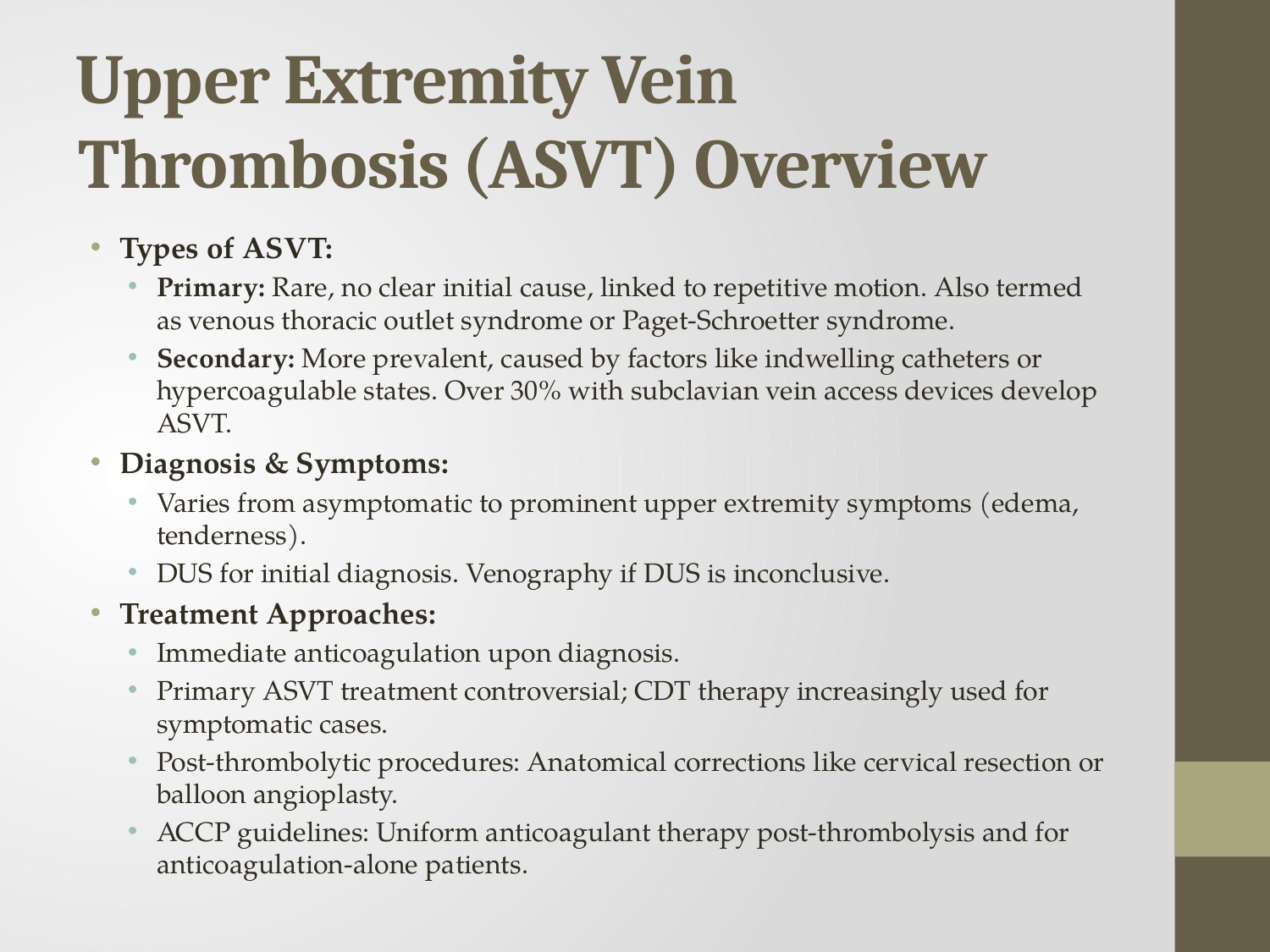

# Upper Extremity Vein Thrombosis (ASVT) Overview
Types of ASVT:
Primary: Rare, no clear initial cause, linked to repetitive motion. Also termed as venous thoracic outlet syndrome or Paget-Schroetter syndrome.
Secondary: More prevalent, caused by factors like indwelling catheters or hypercoagulable states. Over 30% with subclavian vein access devices develop ASVT.
Diagnosis & Symptoms:
Varies from asymptomatic to prominent upper extremity symptoms (edema, tenderness).
DUS for initial diagnosis. Venography if DUS is inconclusive.
Treatment Approaches:
Immediate anticoagulation upon diagnosis.
Primary ASVT treatment controversial; CDT therapy increasingly used for symptomatic cases.
Post-thrombolytic procedures: Anatomical corrections like cervical resection or balloon angioplasty.
ACCP guidelines: Uniform anticoagulant therapy post-thrombolysis and for anticoagulation-alone patients.